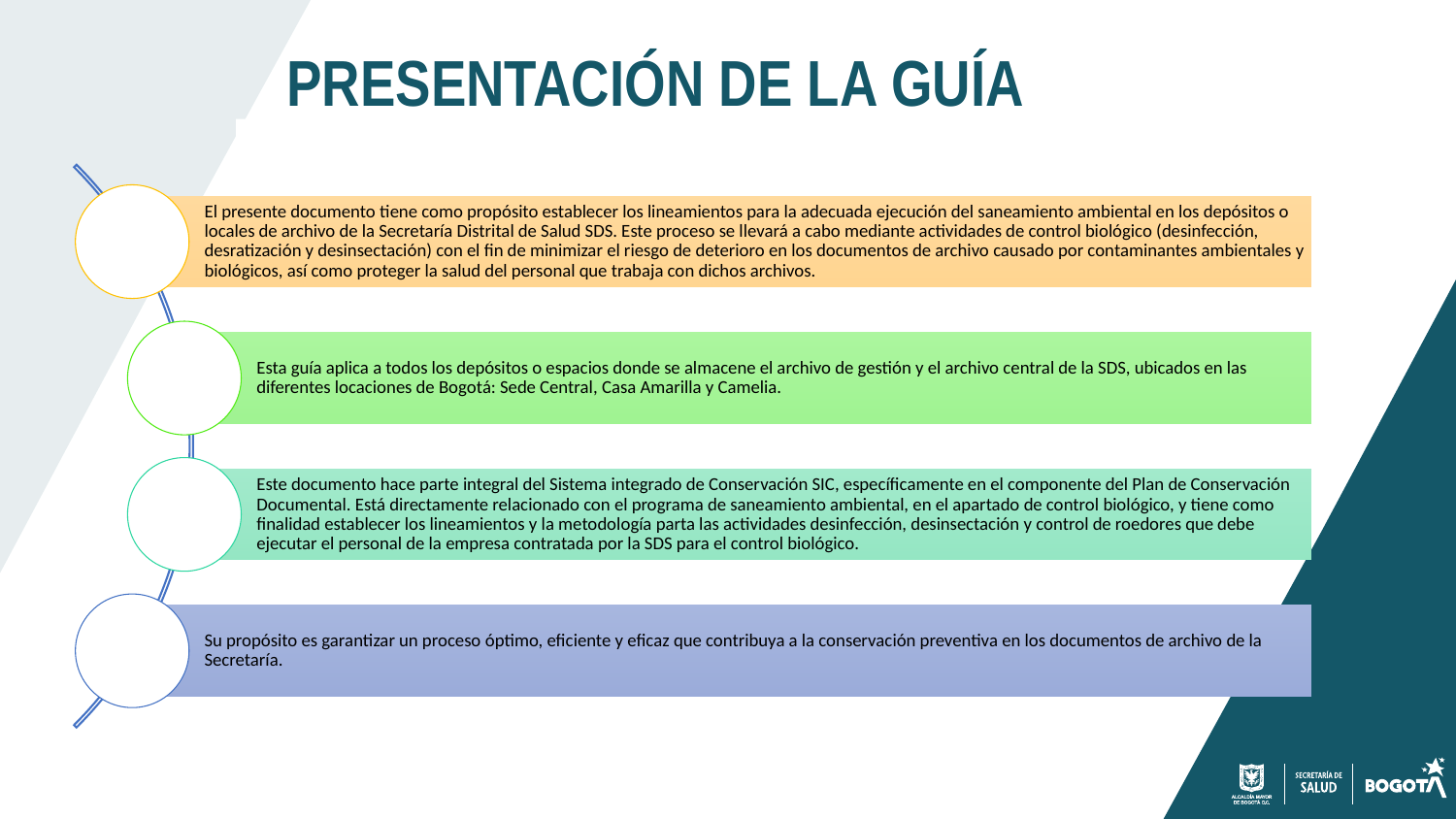

PRESENTACIÓN DE LA GUÍA

El presente documento tiene como propósito establecer los lineamientos para la adecuada ejecución del saneamiento ambiental en los depósitos o locales de archivo de la Secretaría Distrital de Salud SDS. Este proceso se llevará a cabo mediante actividades de control biológico (desinfección, desratización y desinsectación) con el fin de minimizar el riesgo de deterioro en los documentos de archivo causado por contaminantes ambientales y biológicos, así como proteger la salud del personal que trabaja con dichos archivos.
Esta guía aplica a todos los depósitos o espacios donde se almacene el archivo de gestión y el archivo central de la SDS, ubicados en las diferentes locaciones de Bogotá: Sede Central, Casa Amarilla y Camelia.
Este documento hace parte integral del Sistema integrado de Conservación SIC, específicamente en el componente del Plan de Conservación Documental. Está directamente relacionado con el programa de saneamiento ambiental, en el apartado de control biológico, y tiene como finalidad establecer los lineamientos y la metodología parta las actividades desinfección, desinsectación y control de roedores que debe ejecutar el personal de la empresa contratada por la SDS para el control biológico.
Su propósito es garantizar un proceso óptimo, eficiente y eficaz que contribuya a la conservación preventiva en los documentos de archivo de la Secretaría.